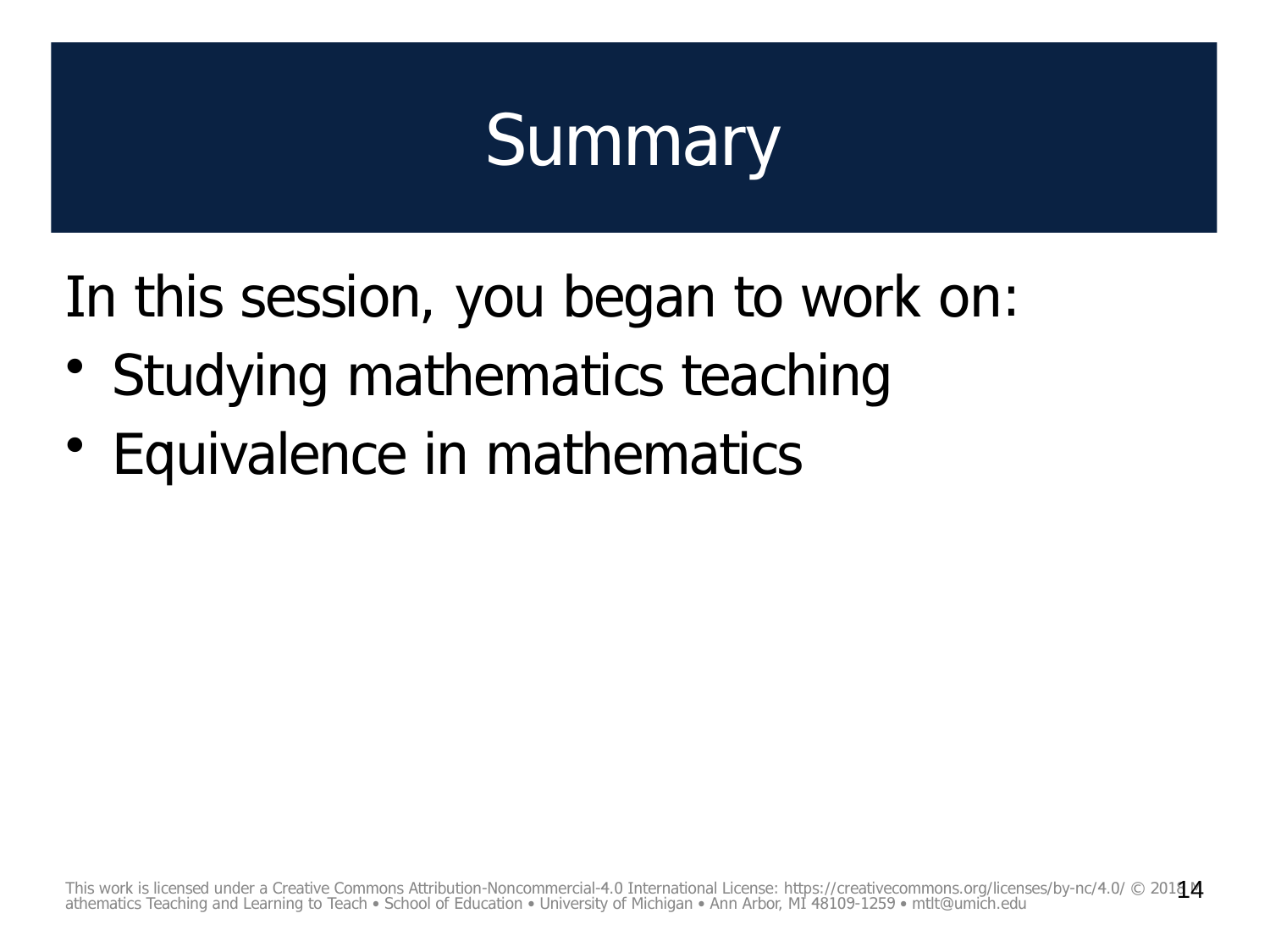

# Summary
In this session, you began to work on:
Studying mathematics teaching
Equivalence in mathematics
This work is licensed under a Creative Commons Attribution-Noncommercial-4.0 International License: https://creativecommons.org/licenses/by-nc/4.0/
© 2018 Mathematics Teaching and Learning to Teach • School of Education • University of Michigan • Ann Arbor, MI 48109-1259 • mtlt@umich.edu
14